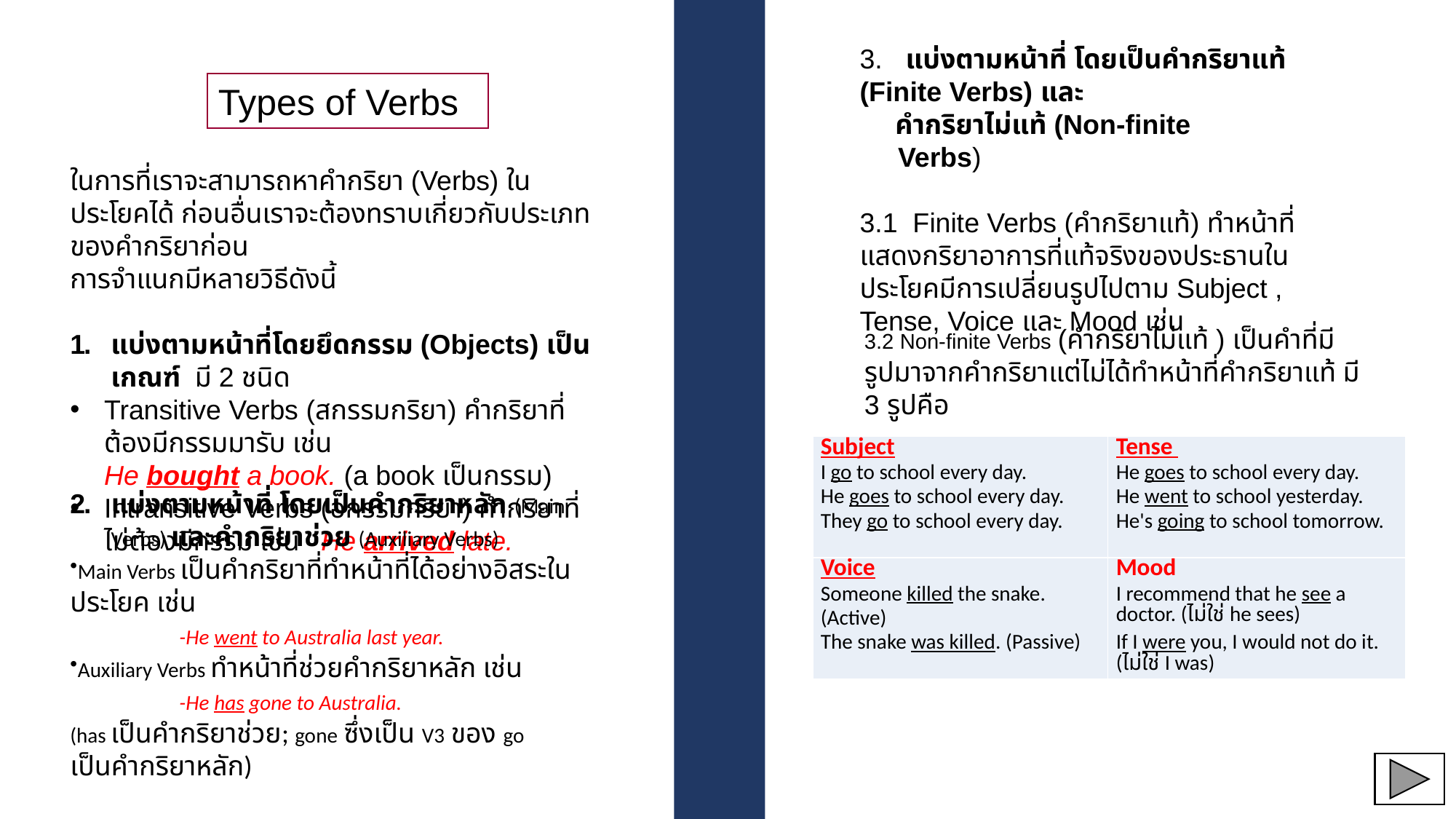

3.   แบ่งตามหน้าที่ โดยเป็นคำกริยาแท้ (Finite Verbs) และ
     คำกริยาไม่แท้ (Non-finite
     Verbs)

3.1  Finite Verbs (คำกริยาแท้) ทำหน้าที่แสดงกริยาอาการที่แท้จริงของประธานในประโยคมีการเปลี่ยนรูปไปตาม Subject , Tense, Voice และ Mood เช่น
Types of Verbs
ในการที่เราจะสามารถหาคำกริยา (Verbs) ในประโยคได้ ก่อนอื่นเราจะต้องทราบเกี่ยวกับประเภทของคำกริยาก่อน
การจำแนกมีหลายวิธีดังนี้

แบ่งตามหน้าที่โดยยึดกรรม (Objects) เป็นเกณฑ์  มี 2 ชนิด
Transitive Verbs (สกรรมกริยา) คำกริยาที่ต้องมีกรรมมารับ เช่น
He bought a book. (a book เป็นกรรม)
Intransitive Verbs (อกรรมกริยา) คำกริยาที่ไม่ต้องมีกรรม เช่น   He arrived late.
3.2 Non-finite Verbs (คำกริยาไม่แท้ ) เป็นคำที่มีรูปมาจากคำกริยาแต่ไม่ได้ทำหน้าที่คำกริยาแท้ มี 3 รูปคือ
| Subject I go to school every day. He goes to school every day. They go to school every day. | Tense He goes to school every day. He went to school yesterday. He's going to school tomorrow. |
| --- | --- |
| Voice Someone killed the snake. (Active) The snake was killed. (Passive) | Mood I recommend that he see a doctor. (ไม่ใช่ he sees) If I were you, I would not do it. (ไม่ใช่ I was) |
แบ่งตามหน้าที่ โดยเป็นคำกริยาหลัก (Main Verbs) และคำกริยาช่วย (Auxiliary Verbs)
Main Verbs เป็นคำกริยาที่ทำหน้าที่ได้อย่างอิสระในประโยค เช่น
	-He went to Australia last year.
Auxiliary Verbs ทำหน้าที่ช่วยคำกริยาหลัก เช่น
	-He has gone to Australia.
(has เป็นคำกริยาช่วย; gone ซึ่งเป็น V3 ของ go
เป็นคำกริยาหลัก)